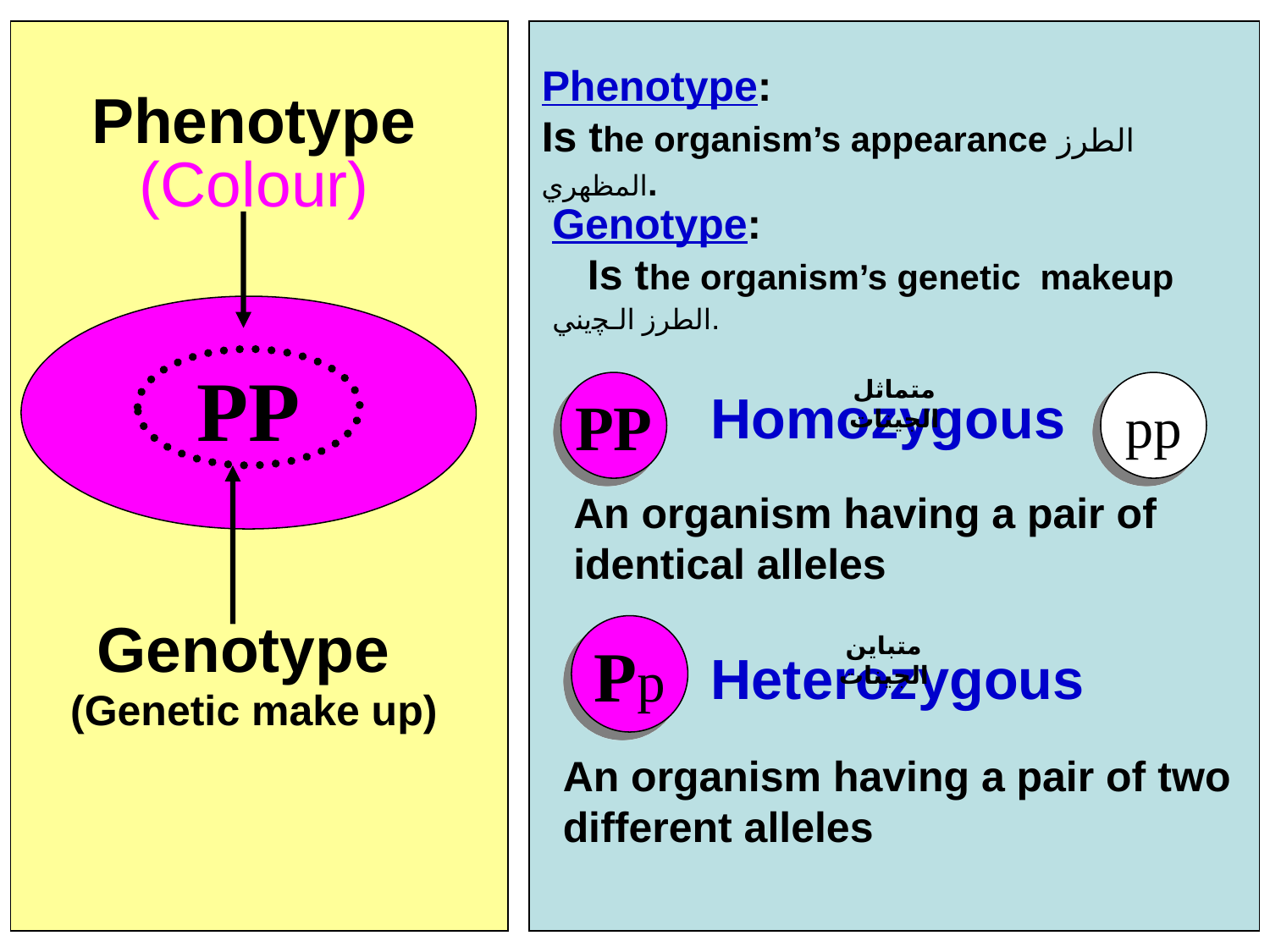

Phenotype:                                      Is the organism’s appearance الطرز المظهري.
Phenotype
(Colour)

Genotype:                                        Is the organism’s genetic  makeup الطرز الـﭽيني.

PP
متماثل الجينات
PP
pp
Homozygous

Genotype
(Genetic make up)
An organism having a pair of identical alleles
Pp
Heterozygous
متباين الجينات
An organism having a pair of two different alleles
13